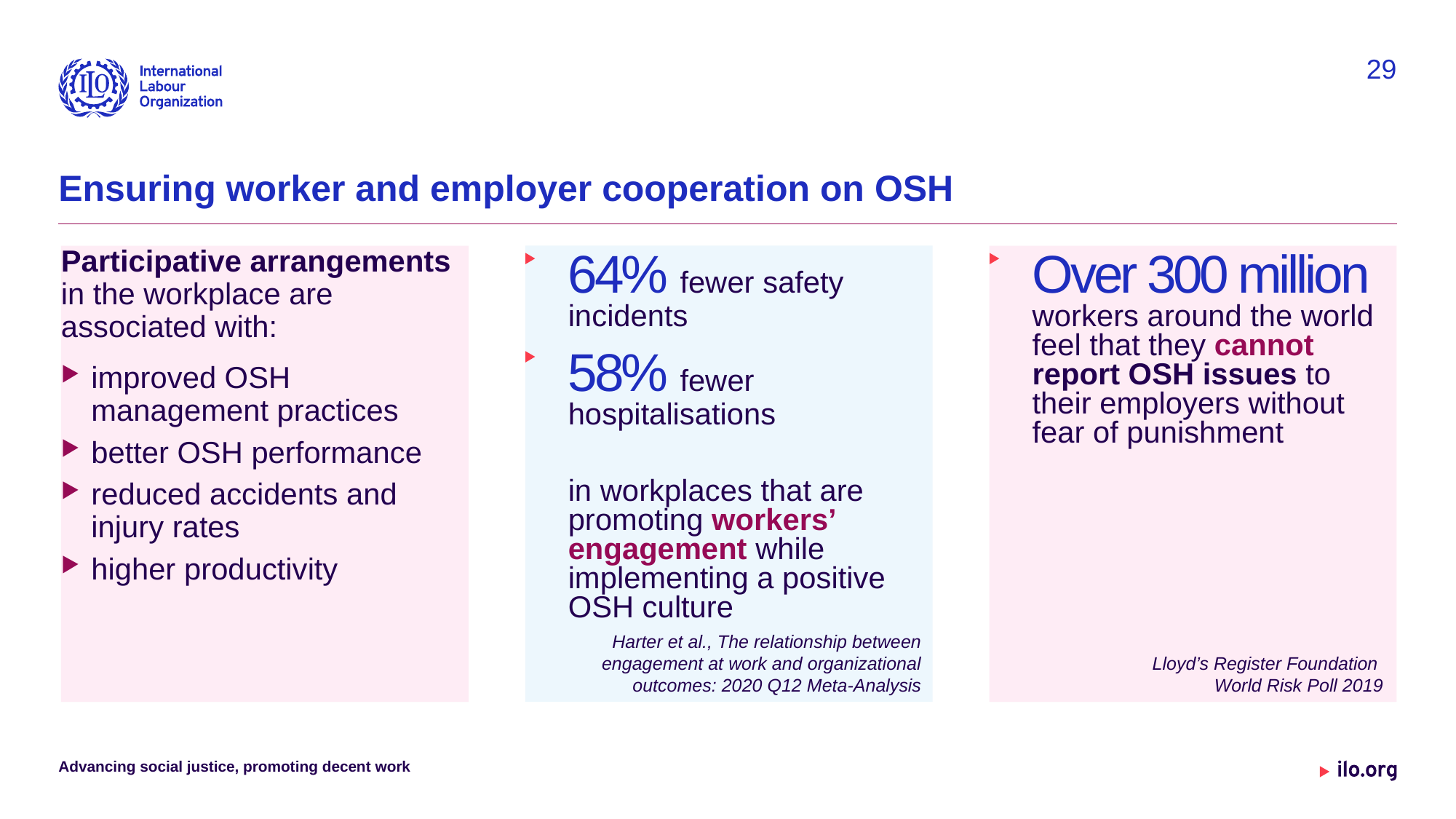

29
# Ensuring worker and employer cooperation on OSH
Participative arrangements in the workplace are associated with:
improved OSH management practices
better OSH performance
reduced accidents and injury rates
higher productivity

64% fewer safety incidents
58% fewer hospitalisations
in workplaces that are promoting workers’ engagement while implementing a positive OSH culture

Over 300 million workers around the world feel that they cannot report OSH issues to their employers without fear of punishment

Harter et al., The relationship between engagement at work and organizational outcomes: 2020 Q12 Meta-Analysis
Lloyd’s Register Foundation
World Risk Poll 2019
Advancing social justice, promoting decent work
Date: Monday / 01 / October / 2019